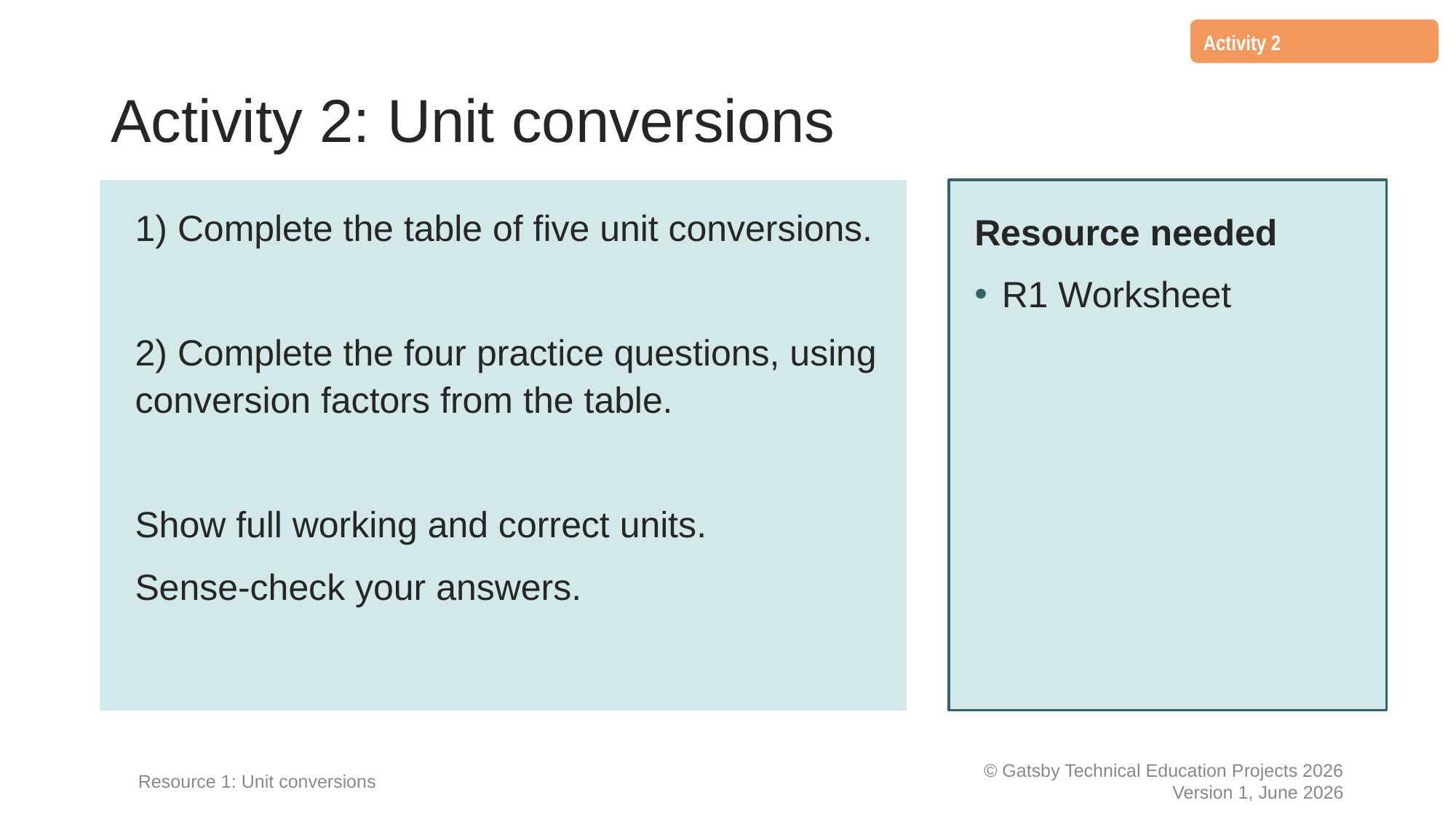

Activity 2
# Activity 2: Unit conversions
1) Complete the table of five unit conversions.

2) Complete the four practice questions, using conversion factors from the table.

Show full working and correct units.
Sense-check your answers.

Resource needed
R1 Worksheet

Resource 1: Unit conversions